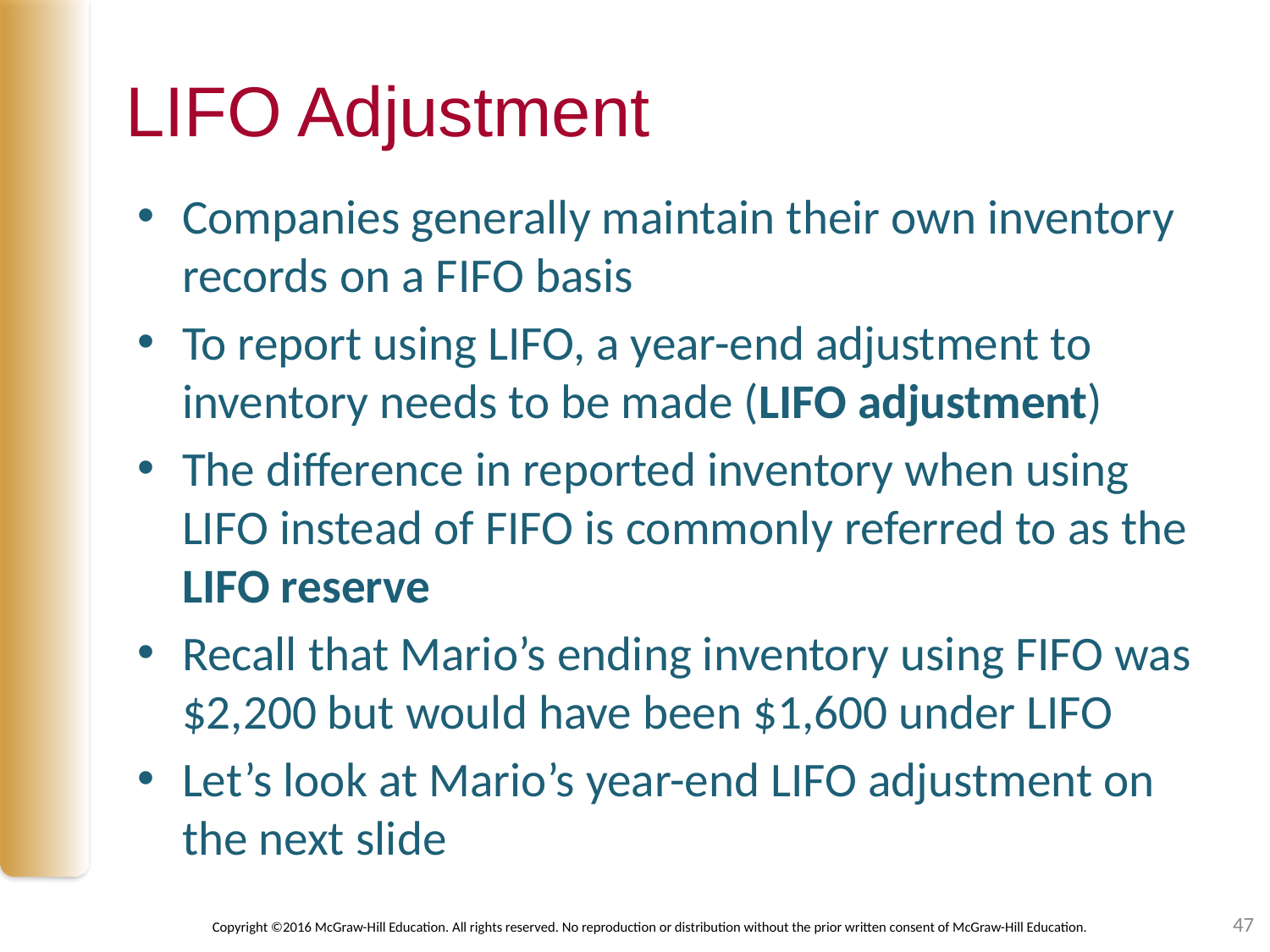

# LIFO Adjustment
Companies generally maintain their own inventory records on a FIFO basis
To report using LIFO, a year-end adjustment to inventory needs to be made (LIFO adjustment)
The difference in reported inventory when using LIFO instead of FIFO is commonly referred to as the LIFO reserve
Recall that Mario’s ending inventory using FIFO was $2,200 but would have been $1,600 under LIFO
Let’s look at Mario’s year-end LIFO adjustment on the next slide
47
Copyright ©2016 McGraw-Hill Education. All rights reserved. No reproduction or distribution without the prior written consent of McGraw-Hill Education.